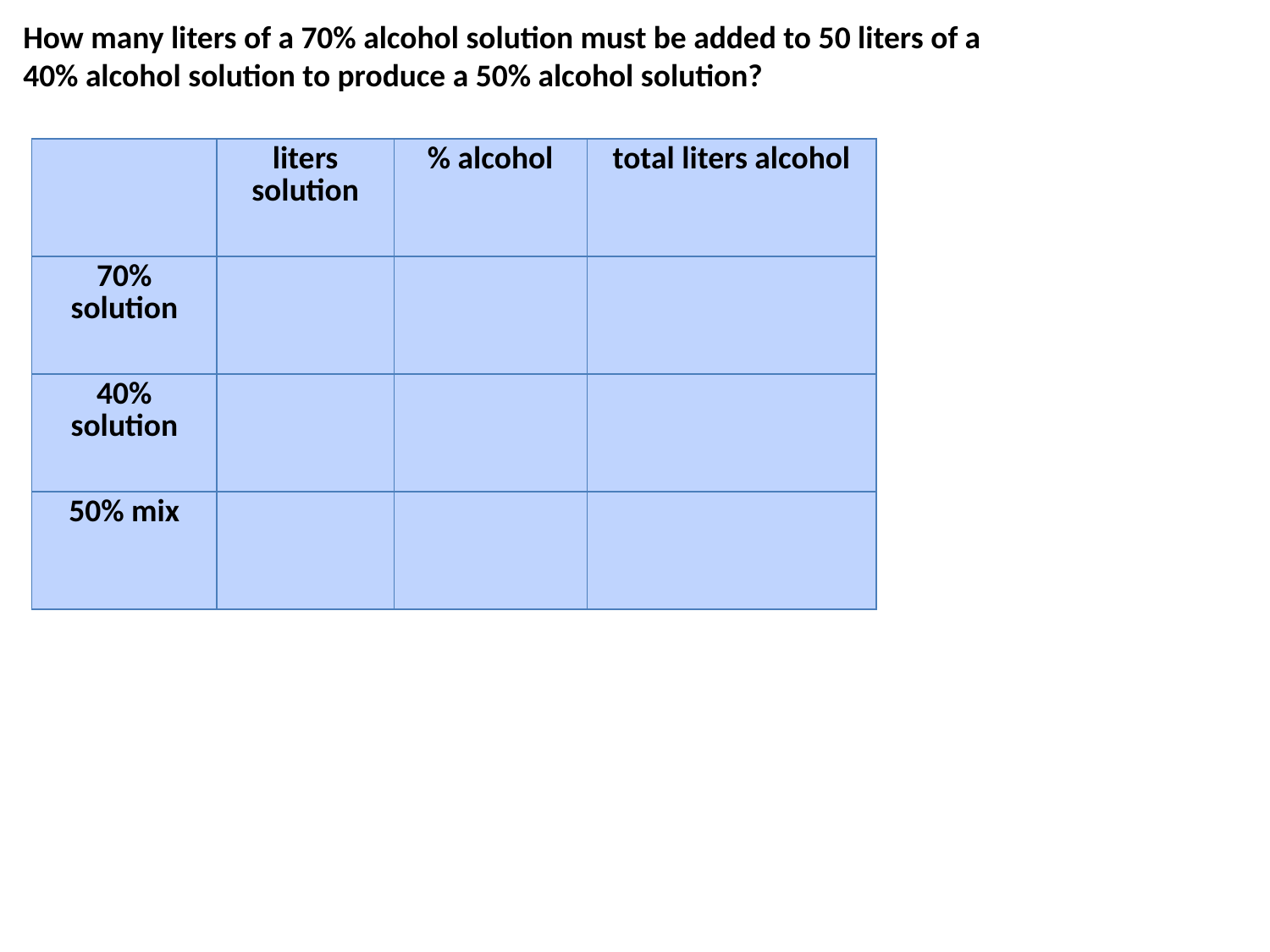

How many liters of a 70% alcohol solution must be added to 50 liters of a 40% alcohol solution to produce a 50% alcohol solution?
|  | liters solution | % alcohol | total liters alcohol |
| --- | --- | --- | --- |
| 70% solution |  |  |  |
| 40% solution |  |  |  |
| 50% mix |  |  |  |